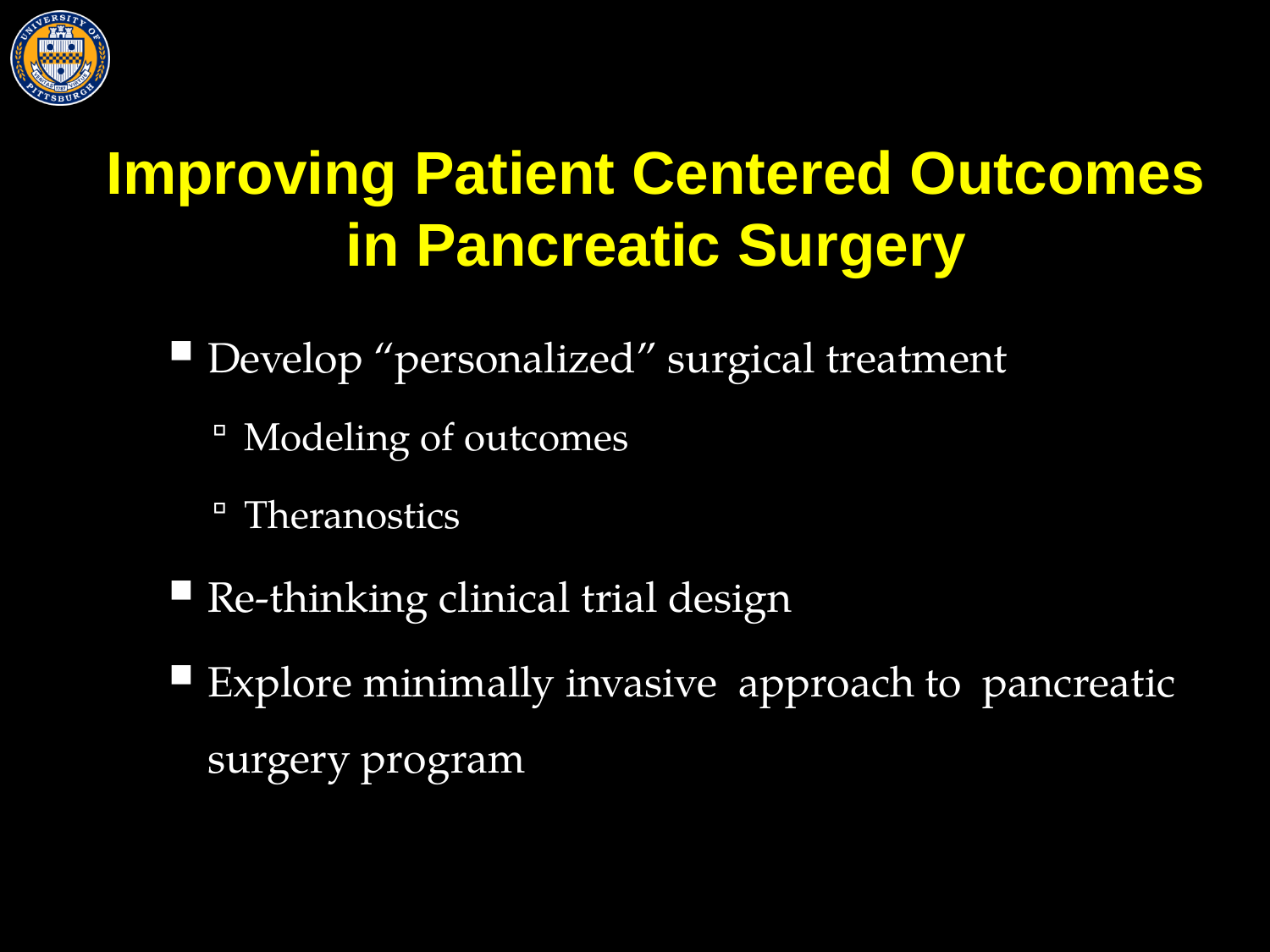

# Improving Patient Centered Outcomes in Pancreatic Surgery
Develop “personalized” surgical treatment
Modeling of outcomes
Theranostics
Re-thinking clinical trial design
Explore minimally invasive  approach to  pancreatic surgery program